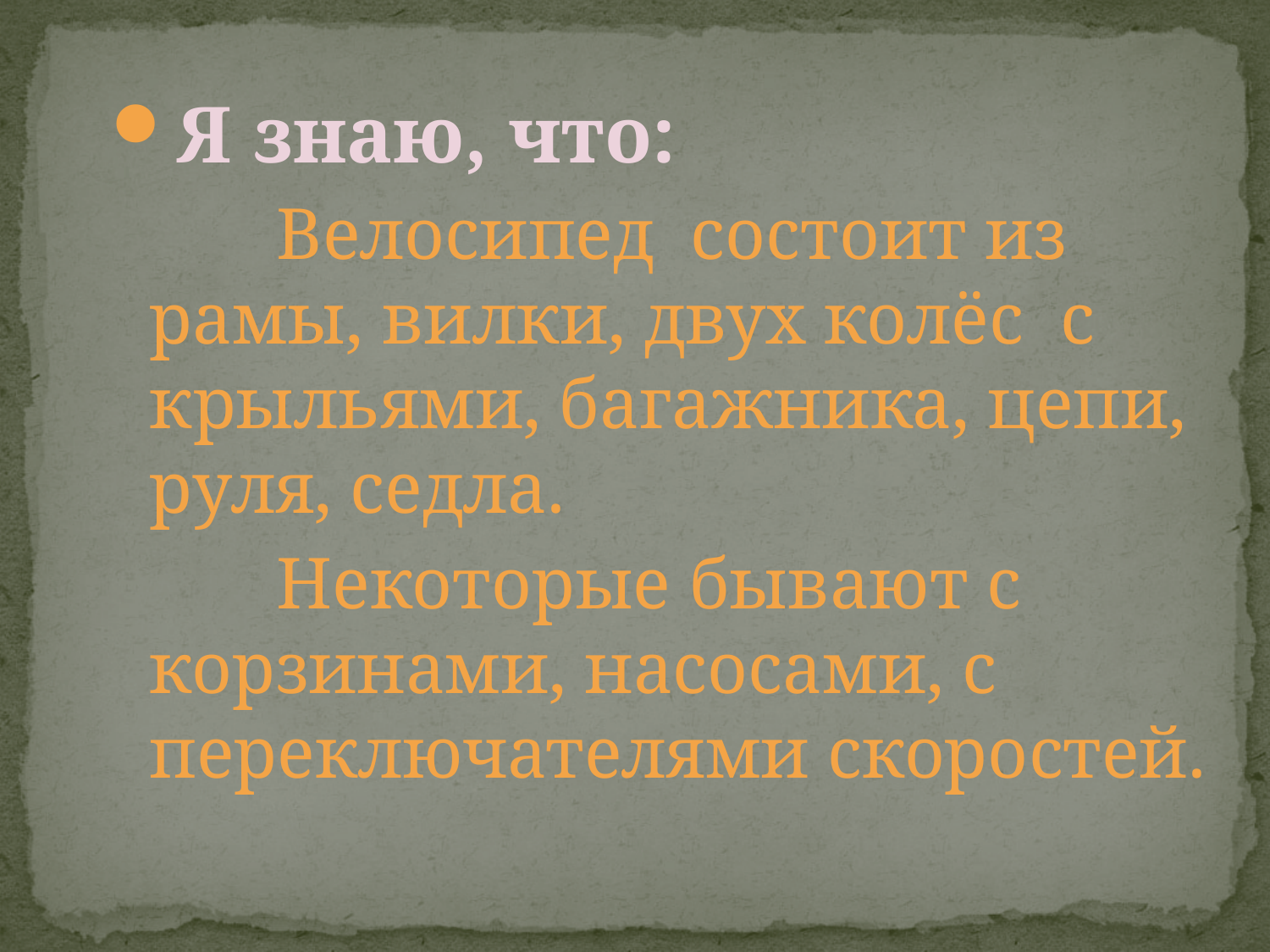

# Я знаю, что:
		Велосипед  состоит из рамы, вилки, двух колёс  с крыльями, багажника, цепи, руля, седла.
		Некоторые бывают с корзинами, насосами, с переключателями скоростей.